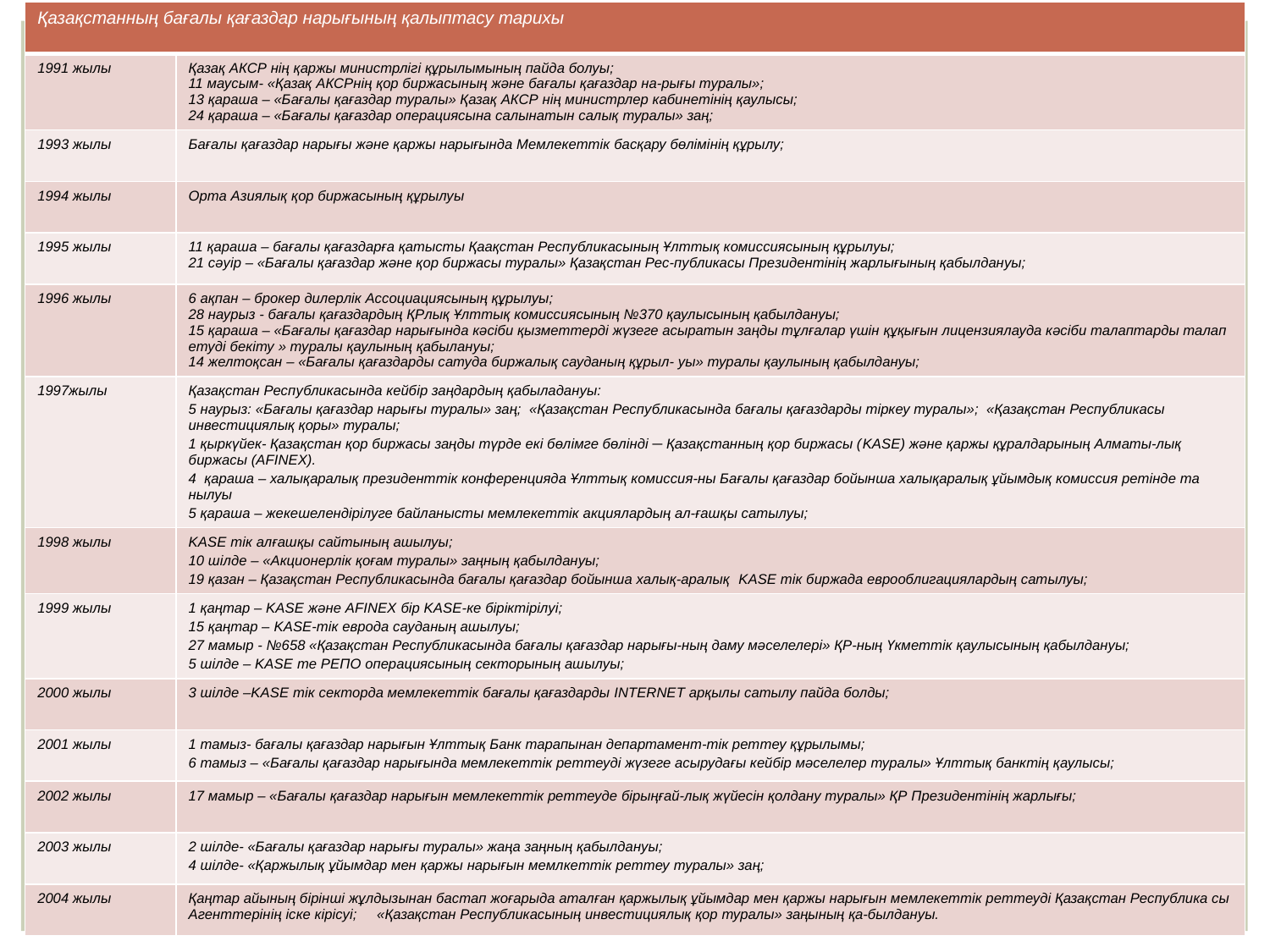

| Қазақстанның бағалы қағаздар нарығының қалыптасу тарихы |  |
| --- | --- |
| 1991 жылы | Қазақ АКСР нің қаржы министрлігі құрылымының пайда болуы; 11 маусым- «Қазақ АКСРнің қор биржасының және бағалы қағаздар на-рығы туралы»; 13 қараша – «Бағалы қағаздар туралы» Қазақ АКСР нің министрлер кабинетінің қаулысы; 24 қараша – «Бағалы қағаздар операциясына салынатын салық туралы» заң; |
| 1993 жылы | Бағалы қағаздар нарығы және қаржы нарығында Мемлекеттік басқару бөлімінің құрылу; |
| 1994 жылы | Орта Азиялық қор биржасының құрылуы |
| 1995 жылы | 11 қараша – бағалы қағаздарға қатысты Қаақстан Республикасының Ұлттық комиссиясының құрылуы; 21 сәуір – «Бағалы қағаздар және қор биржасы туралы» Қазақстан Рес-публикасы Президентінің жарлығының қабылдануы; |
| 1996 жылы | 6 ақпан – брокер дилерлік Ассоциациясының құрылуы; 28 наурыз - бағалы қағаздардың ҚРлық Ұлттық комиссиясының №370 қаулысының қабылдануы; 15 қараша – «Бағалы қағаздар нарығында кәсіби қызметтерді жүзеге асыратын заңды тұлғалар үшін құқығын лицензиялауда кәсіби талаптарды талап етуді бекіту » туралы қаулының қабылануы; 14 желтоқсан – «Бағалы қағаздарды сатуда биржалық сауданың құрыл- уы» туралы қаулының қабылдануы; |
| 1997жылы | Қазақстан Республикасында кейбір заңдардың қабыладануы: 5 наурыз: «Бағалы қағаздар нарығы туралы» заң; «Қазақстан Республикасында бағалы қағаздарды тіркеу туралы»; «Қазақстан Республикасы инвестициялық қоры» туралы; 1 қыркүйек- Қазақстан қор биржасы заңды түрде екі бөлімге бөлінді ─ Қазақстанның қор биржасы (KASE) және қаржы құралдарының Алматы-лық биржасы (AFINEX). 4 қараша – халықаралық президенттік конференцияда Ұлттық комиссия-ны Бағалы қағаздар бойынша халықаралық ұйымдық комиссия ретінде та нылуы 5 қараша – жекешелендірілуге байланысты мемлекеттік акциялардың ал-ғашқы сатылуы; |
| 1998 жылы | KASE тік алғашқы сайтының ашылуы; 10 шілде – «Акционерлік қоғам туралы» заңның қабылдануы; 19 қазан – Қазақстан Республикасында бағалы қағаздар бойынша халық-аралық KASE тік биржада еврооблигациялардың сатылуы; |
| 1999 жылы | 1 қаңтар – KASE және AFINEX бір KASE-ке біріктірілуі; 15 қаңтар – KASE-тік еврода сауданың ашылуы; 27 мамыр - №658 «Қазақстан Республикасында бағалы қағаздар нарығы-ның даму мәселелері» ҚР-ның Үкметтік қаулысының қабылдануы; 5 шілде – KASE те РЕПО операциясының секторының ашылуы; |
| 2000 жылы | 3 шілде –KASE тік секторда мемлекеттік бағалы қағаздарды INTERNET арқылы сатылу пайда болды; |
| 2001 жылы | 1 тамыз- бағалы қағаздар нарығын Ұлттық Банк тарапынан департамент-тік реттеу құрылымы; 6 тамыз – «Бағалы қағаздар нарығында мемлекеттік реттеуді жүзеге асырудағы кейбір мәселелер туралы» Ұлттық банктің қаулысы; |
| 2002 жылы | 17 мамыр – «Бағалы қағаздар нарығын мемлекеттік реттеуде бірыңғай-лық жүйесін қолдану туралы» ҚР Президентінің жарлығы; |
| 2003 жылы | 2 шілде- «Бағалы қағаздар нарығы туралы» жаңа заңның қабылдануы; 4 шілде- «Қаржылық ұйымдар мен қаржы нарығын мемлкеттік реттеу туралы» заң; |
| 2004 жылы | Қаңтар айының бірінші жұлдызынан бастап жоғарыда аталған қаржылық ұйымдар мен қаржы нарығын мемлекеттік реттеуді Қазақстан Республика сы Агенттерінің іске кірісуі; «Қазақстан Республикасының инвестициялық қор туралы» заңының қа-былдануы. |